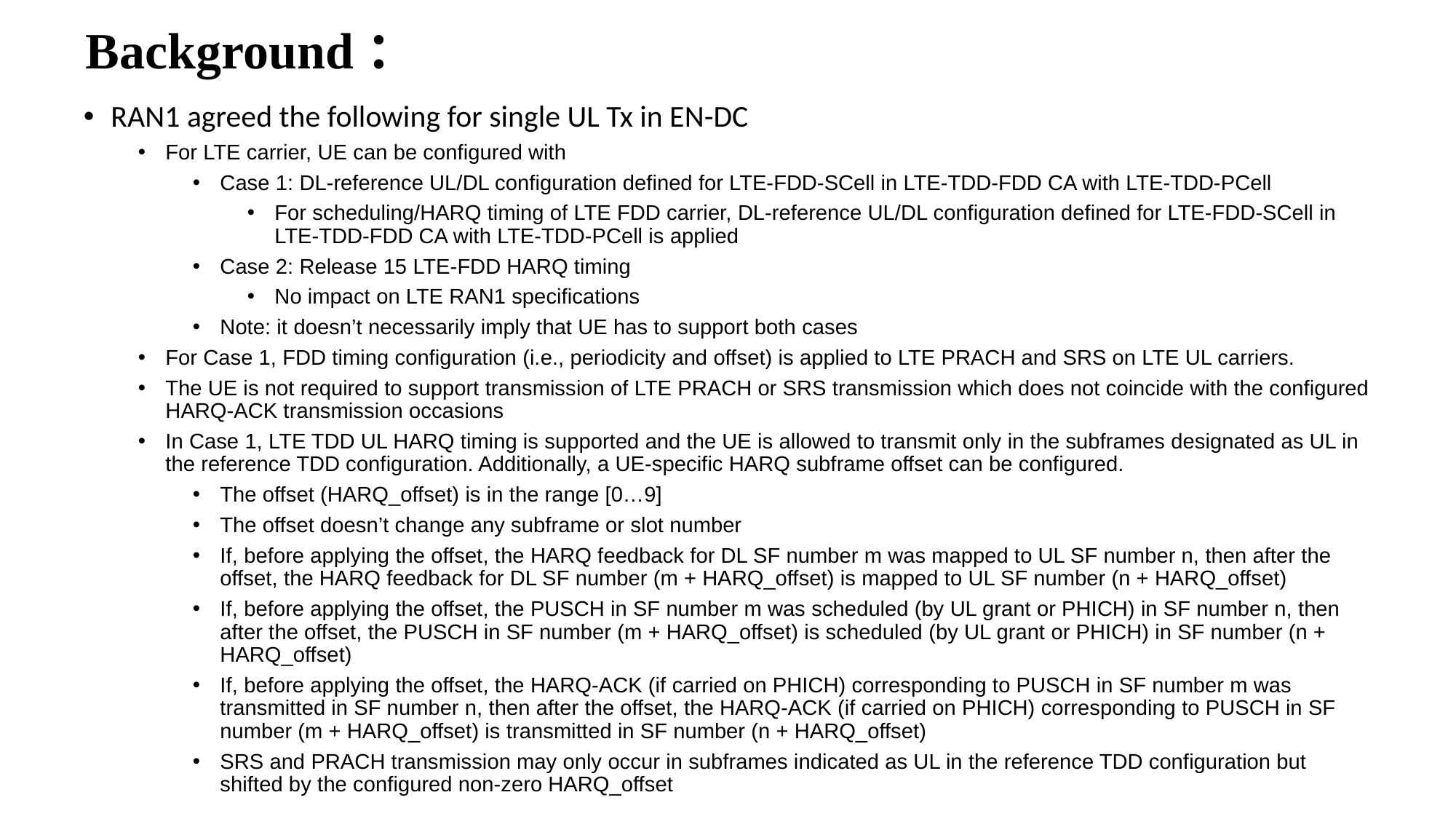

Background：
RAN1 agreed the following for single UL Tx in EN-DC
For LTE carrier, UE can be configured with
Case 1: DL-reference UL/DL configuration defined for LTE-FDD-SCell in LTE-TDD-FDD CA with LTE-TDD-PCell
For scheduling/HARQ timing of LTE FDD carrier, DL-reference UL/DL configuration defined for LTE-FDD-SCell in LTE-TDD-FDD CA with LTE-TDD-PCell is applied
Case 2: Release 15 LTE-FDD HARQ timing
No impact on LTE RAN1 specifications
Note: it doesn’t necessarily imply that UE has to support both cases
For Case 1, FDD timing configuration (i.e., periodicity and offset) is applied to LTE PRACH and SRS on LTE UL carriers.
The UE is not required to support transmission of LTE PRACH or SRS transmission which does not coincide with the configured HARQ-ACK transmission occasions
In Case 1, LTE TDD UL HARQ timing is supported and the UE is allowed to transmit only in the subframes designated as UL in the reference TDD configuration. Additionally, a UE-specific HARQ subframe offset can be configured.
The offset (HARQ_offset) is in the range [0…9]
The offset doesn’t change any subframe or slot number
If, before applying the offset, the HARQ feedback for DL SF number m was mapped to UL SF number n, then after the offset, the HARQ feedback for DL SF number (m + HARQ_offset) is mapped to UL SF number (n + HARQ_offset)
If, before applying the offset, the PUSCH in SF number m was scheduled (by UL grant or PHICH) in SF number n, then after the offset, the PUSCH in SF number (m + HARQ_offset) is scheduled (by UL grant or PHICH) in SF number (n + HARQ_offset)
If, before applying the offset, the HARQ-ACK (if carried on PHICH) corresponding to PUSCH in SF number m was transmitted in SF number n, then after the offset, the HARQ-ACK (if carried on PHICH) corresponding to PUSCH in SF number (m + HARQ_offset) is transmitted in SF number (n + HARQ_offset)
SRS and PRACH transmission may only occur in subframes indicated as UL in the reference TDD configuration but shifted by the configured non-zero HARQ_offset